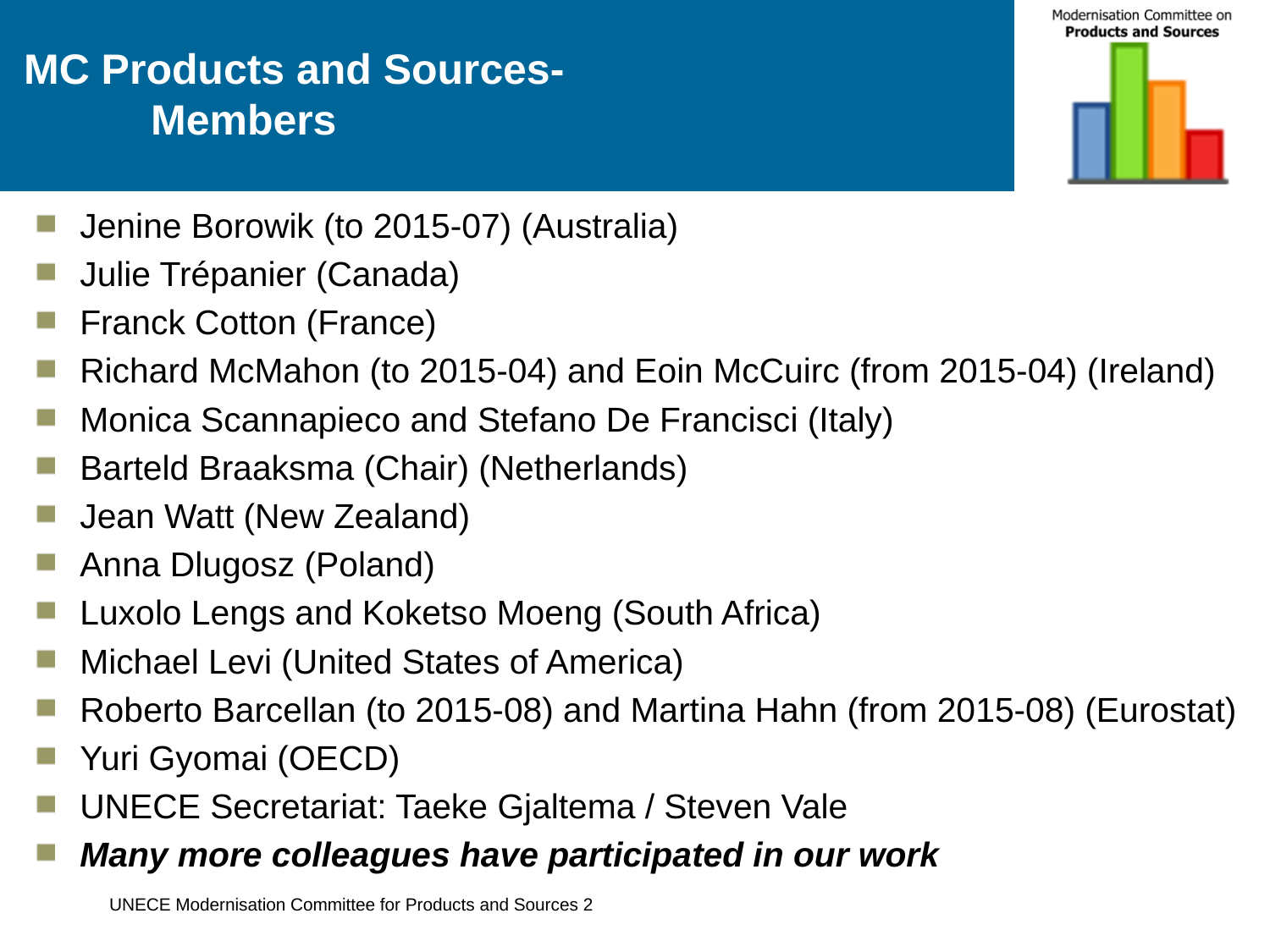

# MC Products and Sources- Members
Jenine Borowik (to 2015-07) (Australia)
Julie Trépanier (Canada)
Franck Cotton (France)
Richard McMahon (to 2015-04) and Eoin McCuirc (from 2015-04) (Ireland)
Monica Scannapieco and Stefano De Francisci (Italy)
Barteld Braaksma (Chair) (Netherlands)
Jean Watt (New Zealand)
Anna Dlugosz (Poland)
Luxolo Lengs and Koketso Moeng (South Africa)
Michael Levi (United States of America)
Roberto Barcellan (to 2015-08) and Martina Hahn (from 2015-08) (Eurostat)
Yuri Gyomai (OECD)
UNECE Secretariat: Taeke Gjaltema / Steven Vale
Many more colleagues have participated in our work
UNECE Modernisation Committee for Products and Sources 2